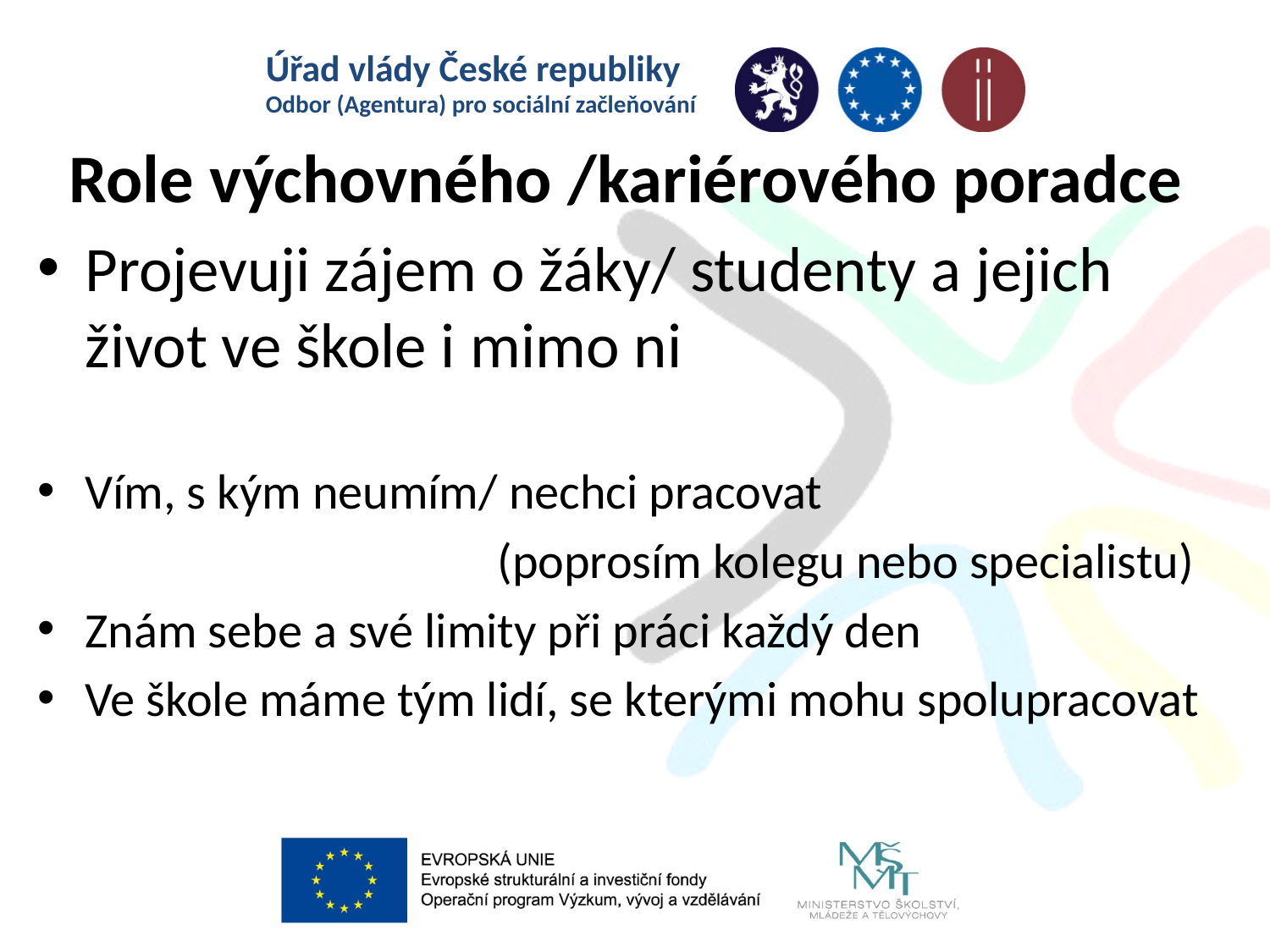

# Role výchovného /kariérového poradce
Projevuji zájem o žáky/ studenty a jejich život ve škole i mimo ni

Vím, s kým neumím/ nechci pracovat
                                         (poprosím kolegu nebo specialistu)
Znám sebe a své limity při práci každý den
Ve škole máme tým lidí, se kterými mohu spolupracovat